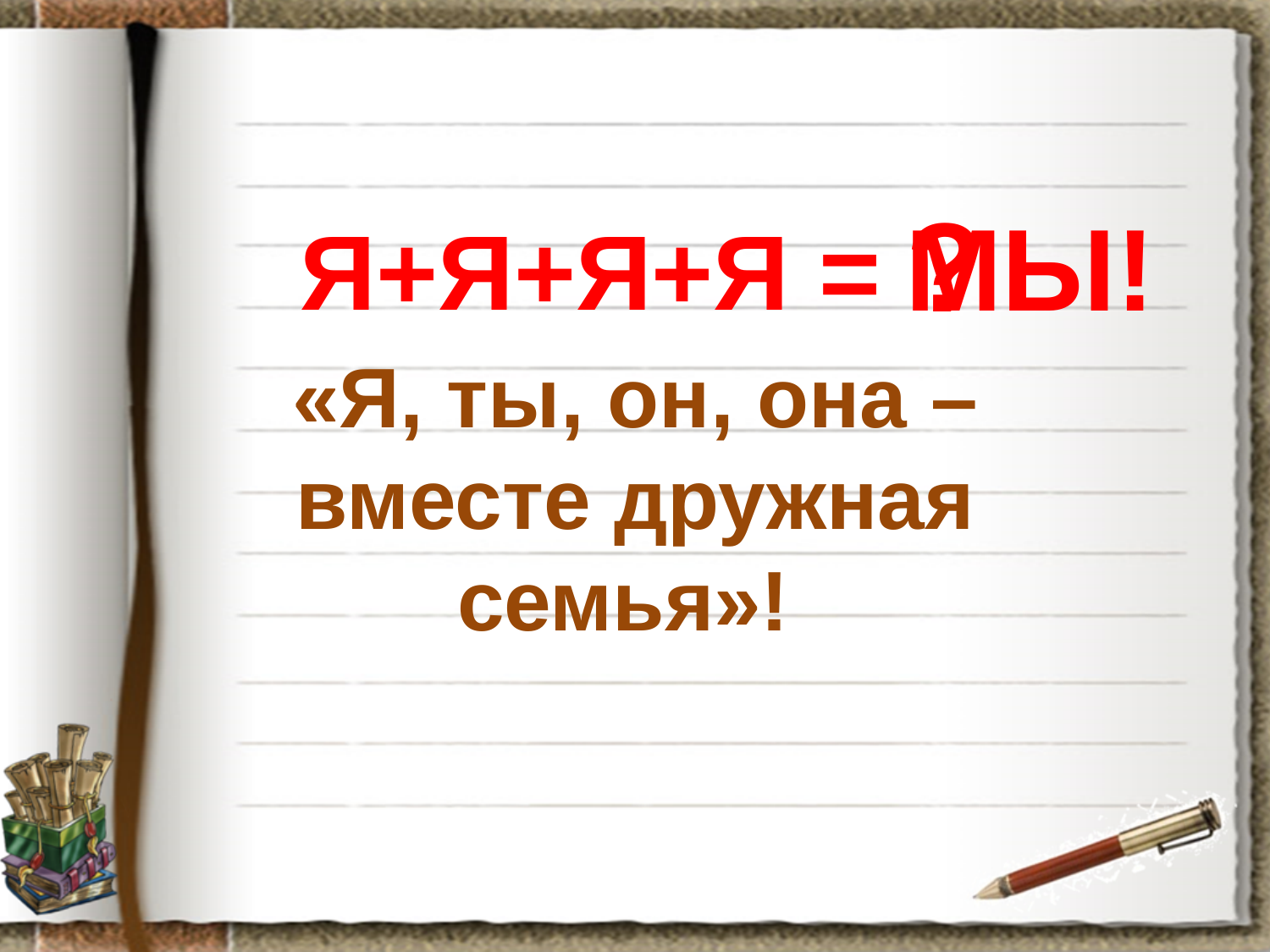

?
МЫ!
Я+Я+Я+Я =
«Я, ты, он, она – вместе дружная семья»!